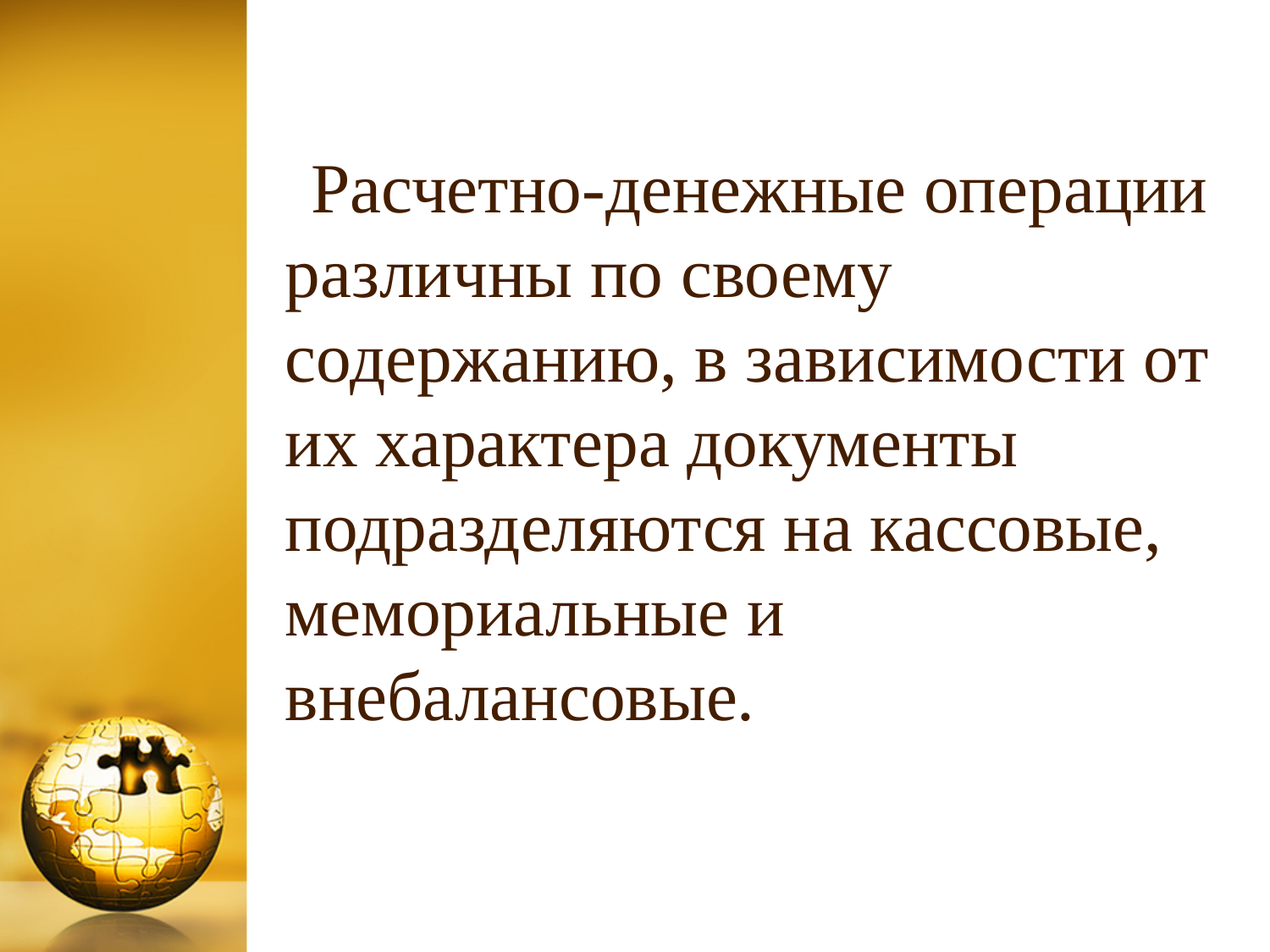

Расчетно-денежные операции различны по своему содержанию, в зависимости от их характера документы подразделяются на кассовые, мемориальные и внебалансовые.